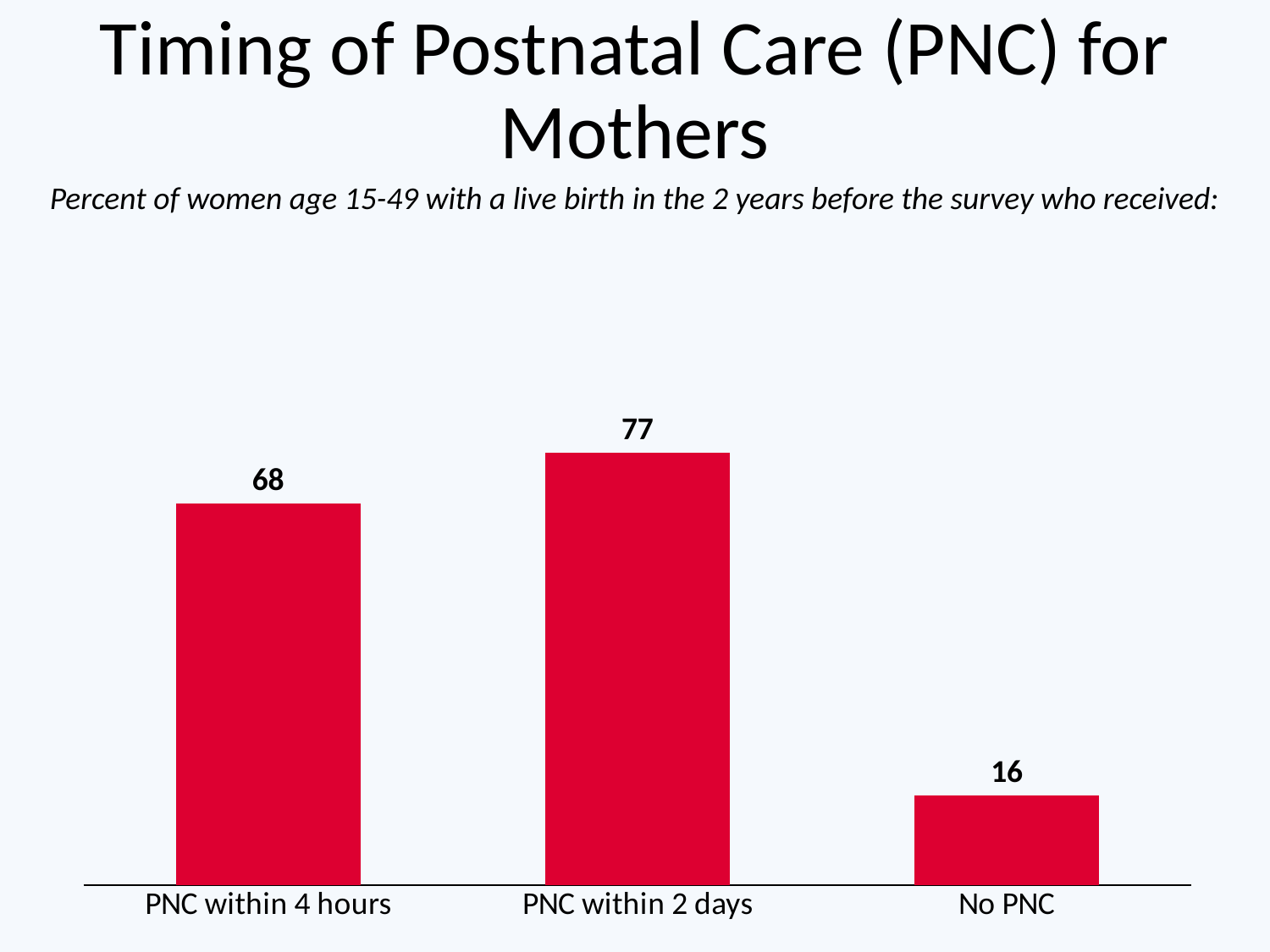

# Timing of Postnatal Care (PNC) for Mothers
Percent of women age 15-49 with a live birth in the 2 years before the survey who received:

### Chart

| Category | Mother |
|---|---|
| PNC within 4 hours | 68.0 |
| PNC within 2 days | 77.0 |
| No PNC | 16.0 |